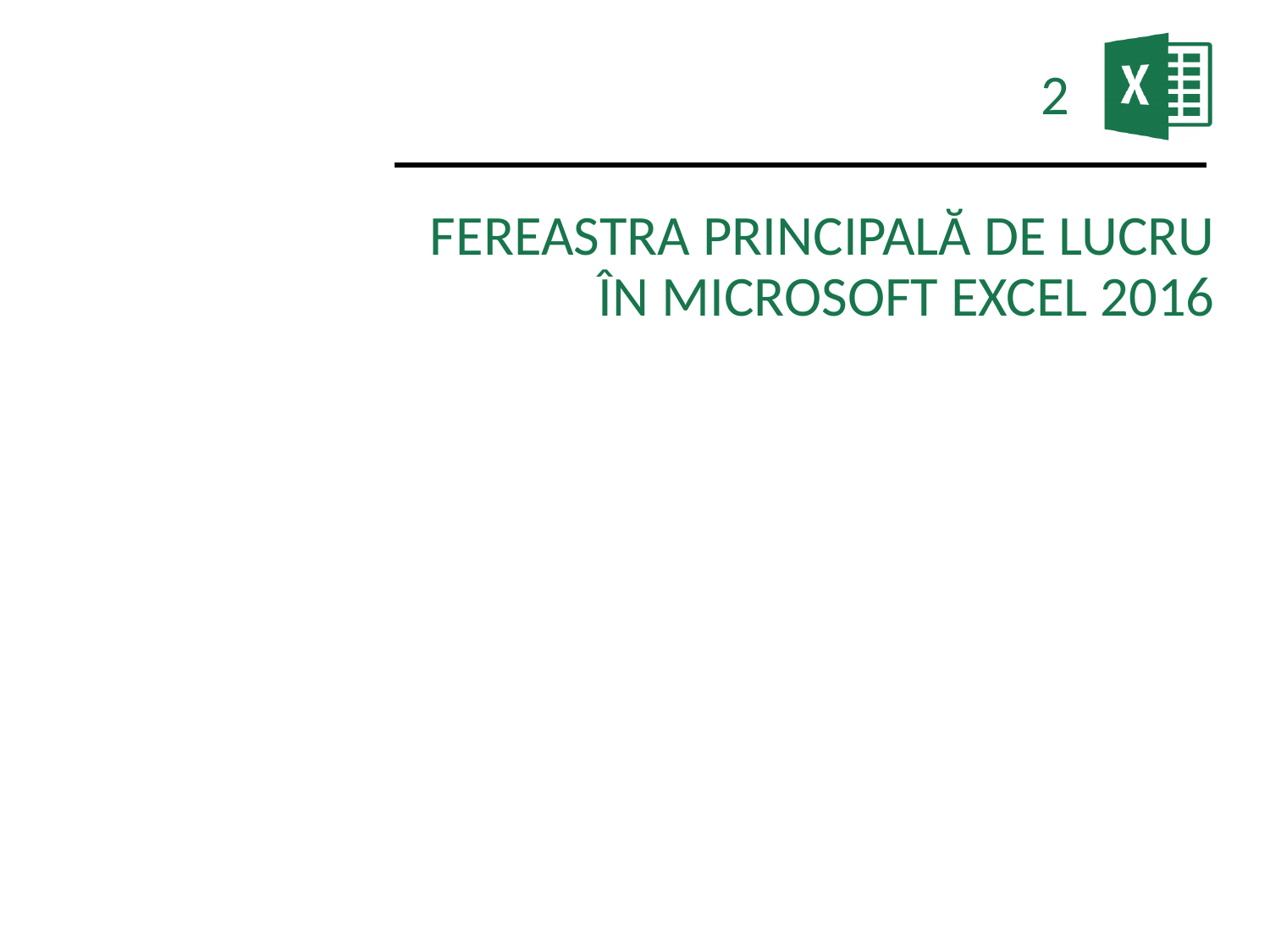

# 2
FEREASTRA PRINCIPALĂ DE LUCRU ÎN MICROSOFT EXCEL 2016